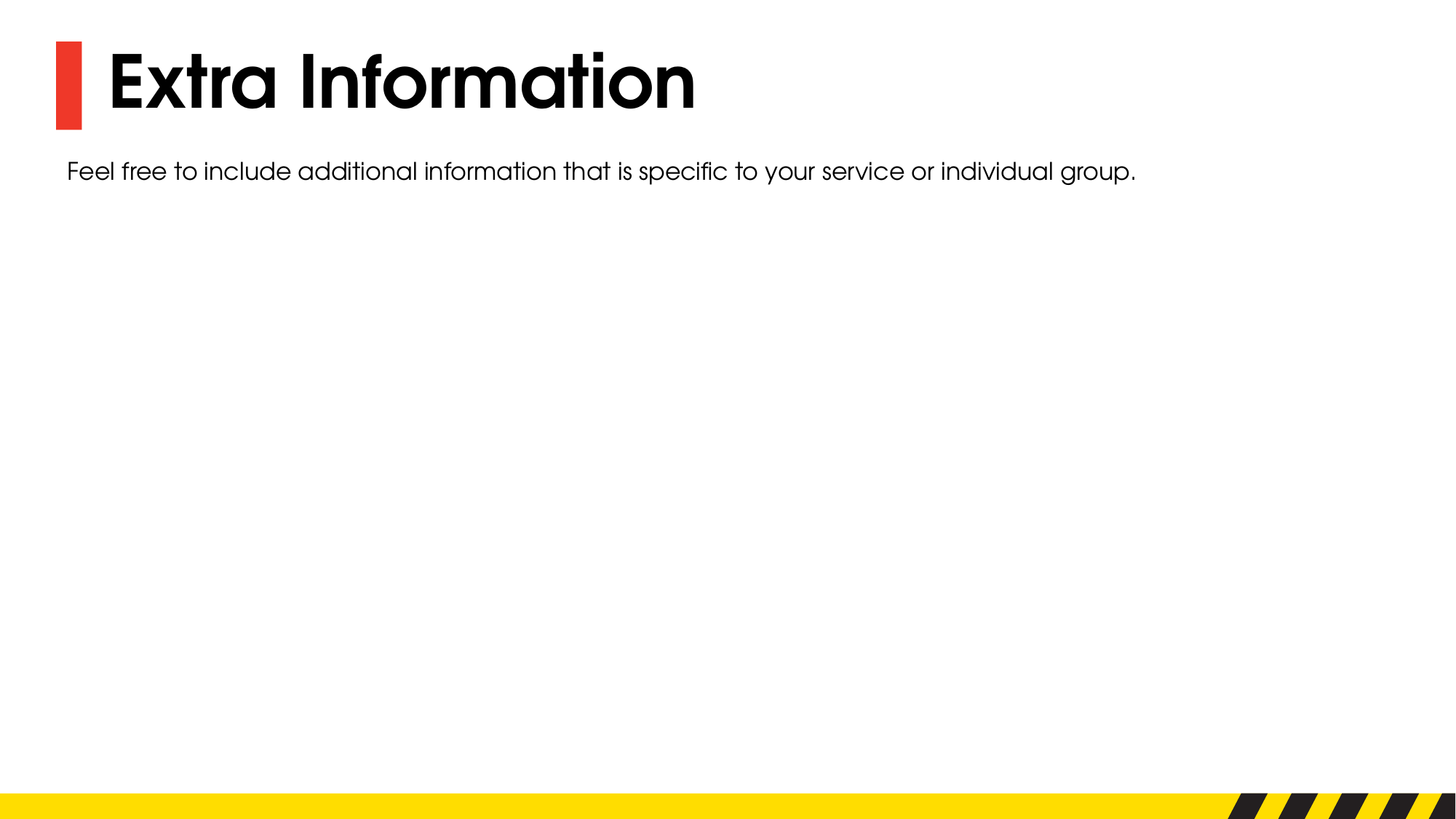

▌Extra Information
Feel free to include additional information that is specific to your service or individual group.